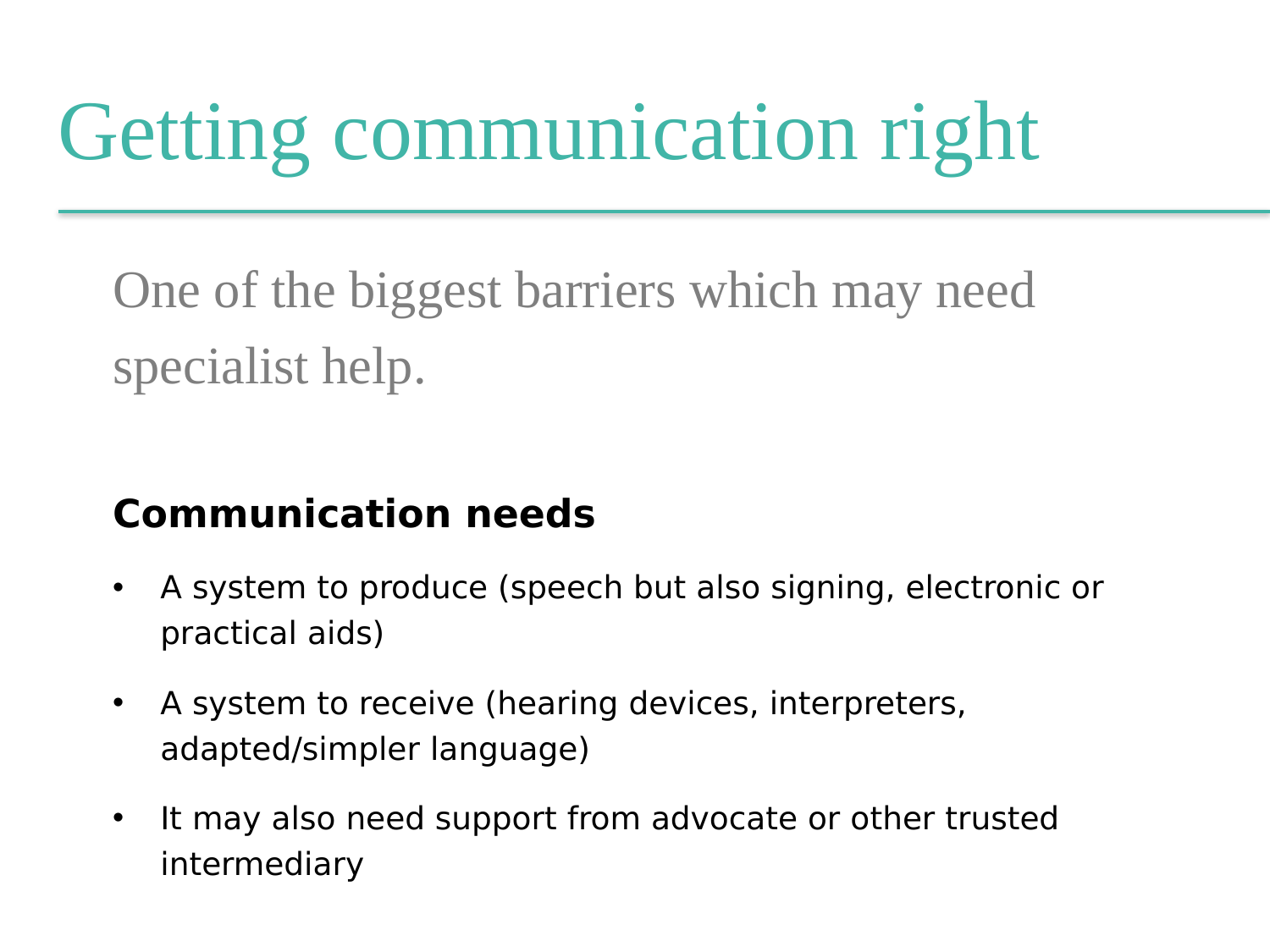

Getting communication right
One of the biggest barriers which may need specialist help.

Communication needs
A system to produce (speech but also signing, electronic or practical aids)
A system to receive (hearing devices, interpreters, adapted/simpler language)
It may also need support from advocate or other trusted intermediary